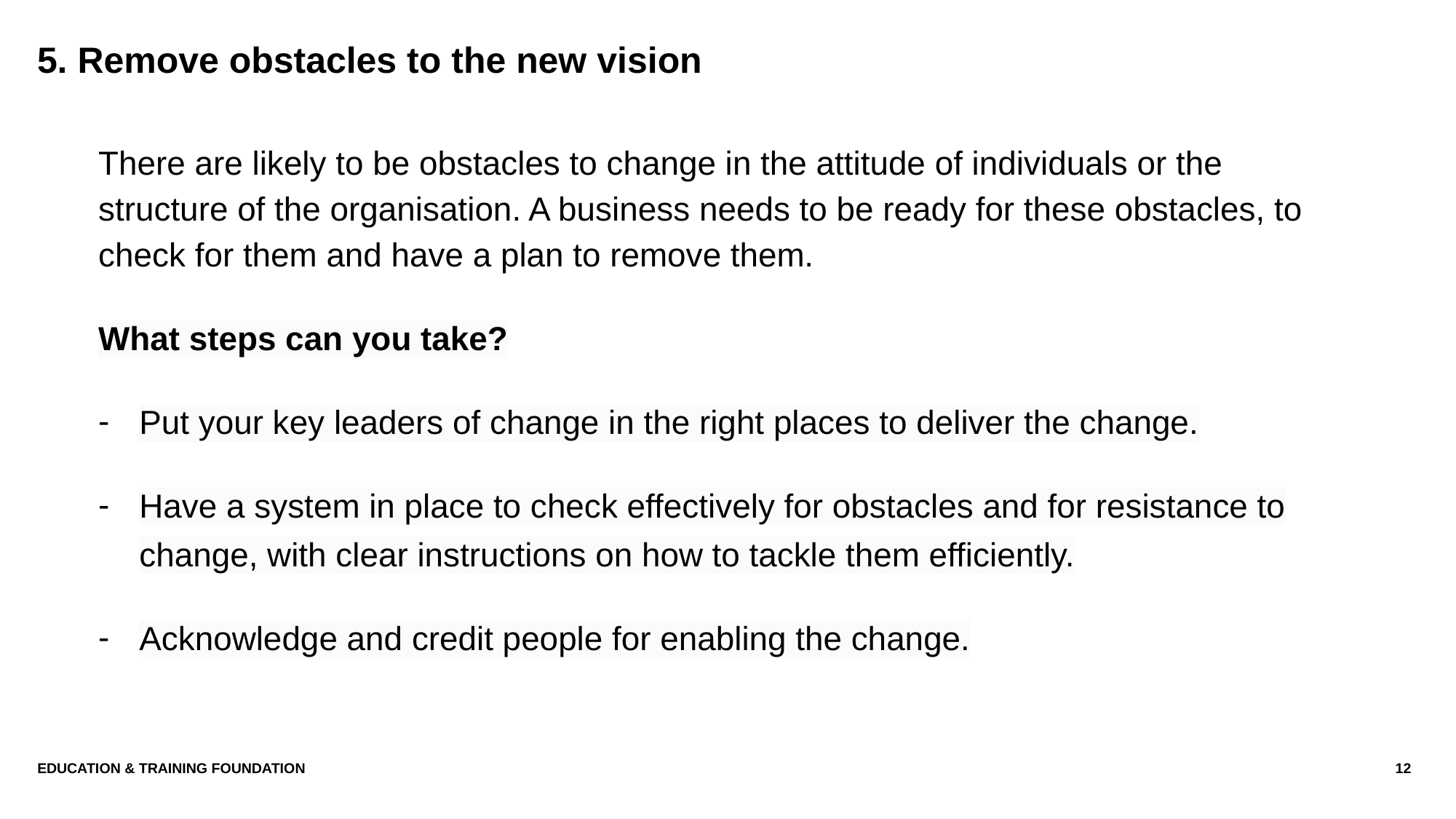

# 5. Remove obstacles to the new vision
There are likely to be obstacles to change in the attitude of individuals or the structure of the organisation. A business needs to be ready for these obstacles, to check for them and have a plan to remove them.
What steps can you take?
Put your key leaders of change in the right places to deliver the change.
Have a system in place to check effectively for obstacles and for resistance to change, with clear instructions on how to tackle them efficiently.
Acknowledge and credit people for enabling the change.

Education & Training Foundation
12